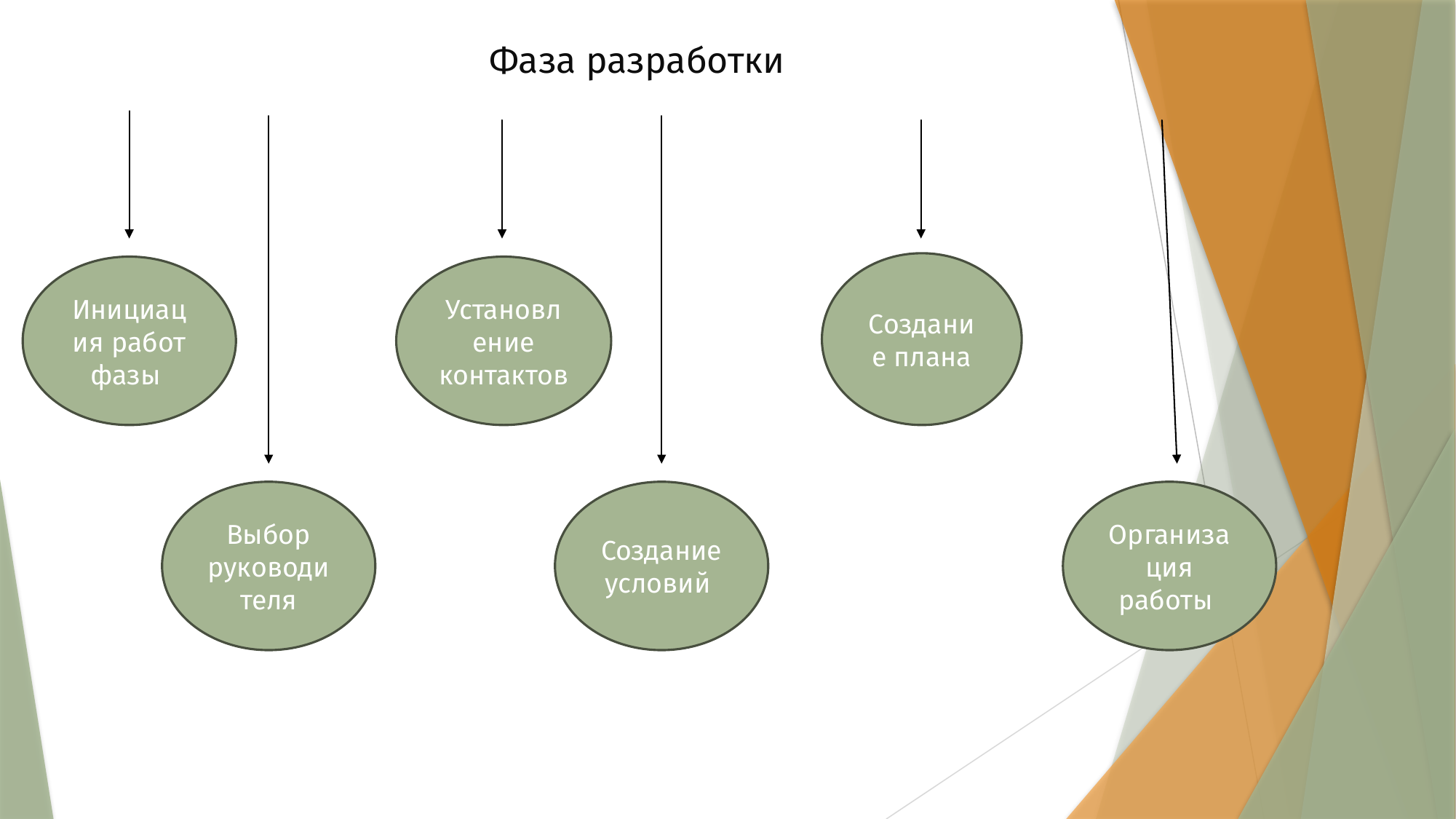

Фаза разработки
Создание плана
Установление контактов
Инициация работ фазы
Организация работы
Выбор руководителя
Создание условий